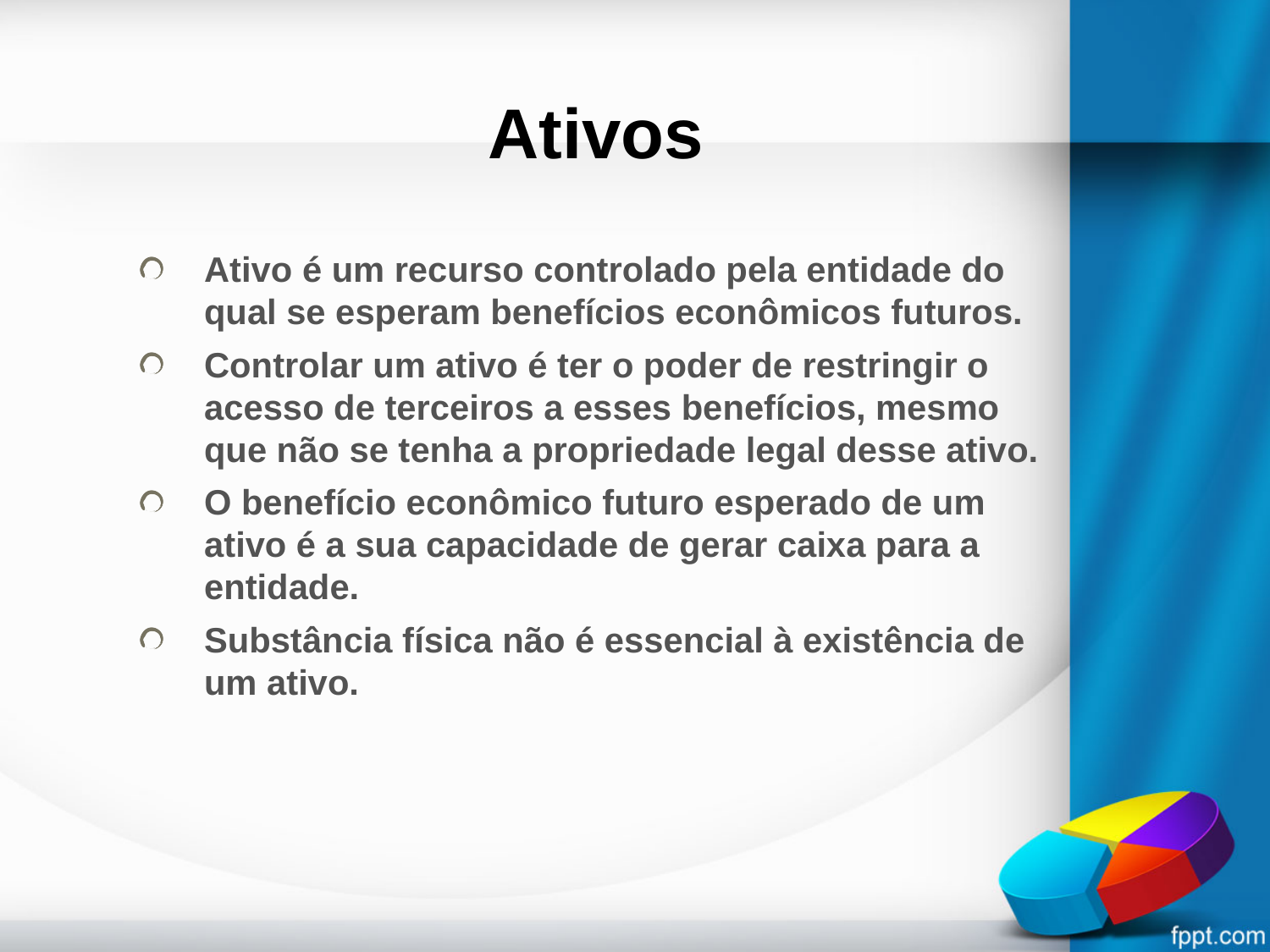

# Ativos
Ativo é um recurso controlado pela entidade do qual se esperam benefícios econômicos futuros.
Controlar um ativo é ter o poder de restringir o acesso de terceiros a esses benefícios, mesmo que não se tenha a propriedade legal desse ativo.
O benefício econômico futuro esperado de um ativo é a sua capacidade de gerar caixa para a entidade.
Substância física não é essencial à existência de um ativo.